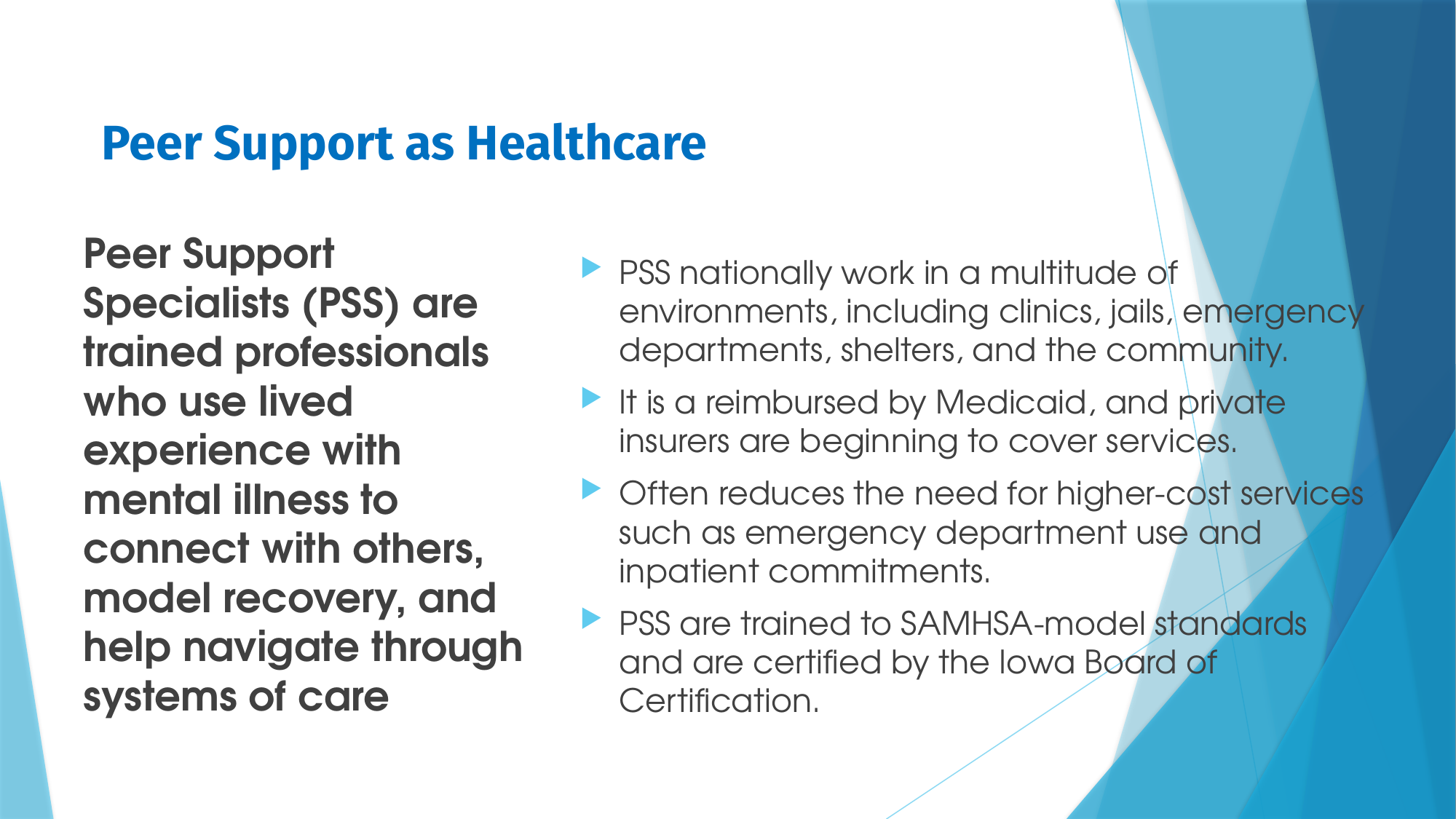

# Peer Support as Healthcare

PSS nationally work in a multitude of environments, including clinics, jails, emergency departments, shelters, and the community.
It is a reimbursed by Medicaid, and private insurers are beginning to cover services.
Often reduces the need for higher-cost services such as emergency department use and inpatient commitments.
PSS are trained to SAMHSA-model standards and are certified by the Iowa Board of Certification.

Peer Support Specialists (PSS) are trained professionals who use lived experience with mental illness to connect with others, model recovery, and help navigate through systems of care